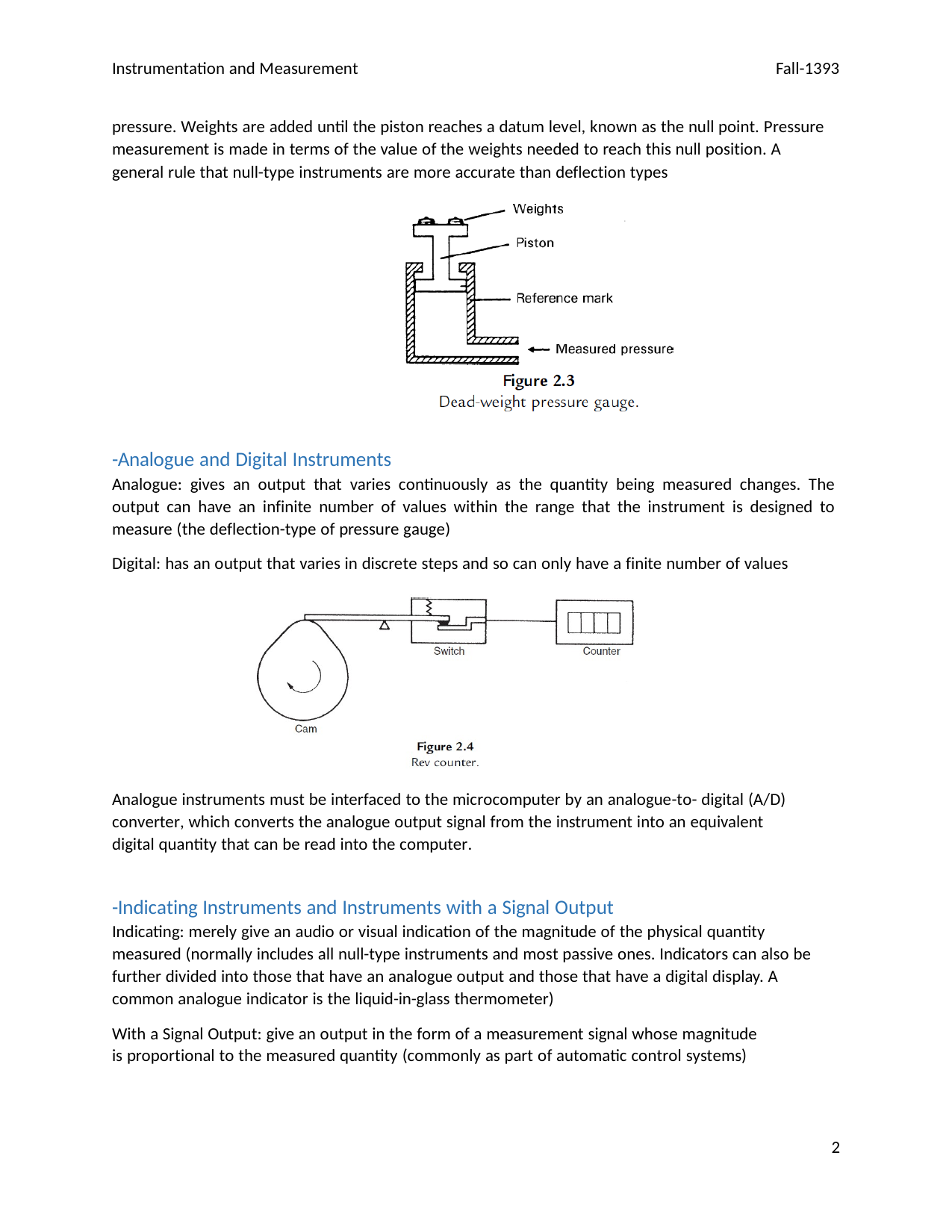

Instrumentation and Measurement
Fall-1393
pressure. Weights are added until the piston reaches a datum level, known as the null point. Pressure measurement is made in terms of the value of the weights needed to reach this null position. A general rule that null-type instruments are more accurate than deflection types

-Analogue and Digital Instruments
Analogue: gives an output that varies continuously as the quantity being measured changes. The output can have an infinite number of values within the range that the instrument is designed to measure (the deflection-type of pressure gauge)
Digital: has an output that varies in discrete steps and so can only have a finite number of values

Analogue instruments must be interfaced to the microcomputer by an analogue-to- digital (A/D) converter, which converts the analogue output signal from the instrument into an equivalent digital quantity that can be read into the computer.

-Indicating Instruments and Instruments with a Signal Output
Indicating: merely give an audio or visual indication of the magnitude of the physical quantity measured (normally includes all null-type instruments and most passive ones. Indicators can also be further divided into those that have an analogue output and those that have a digital display. A common analogue indicator is the liquid-in-glass thermometer)
With a Signal Output: give an output in the form of a measurement signal whose magnitude is proportional to the measured quantity (commonly as part of automatic control systems)
2